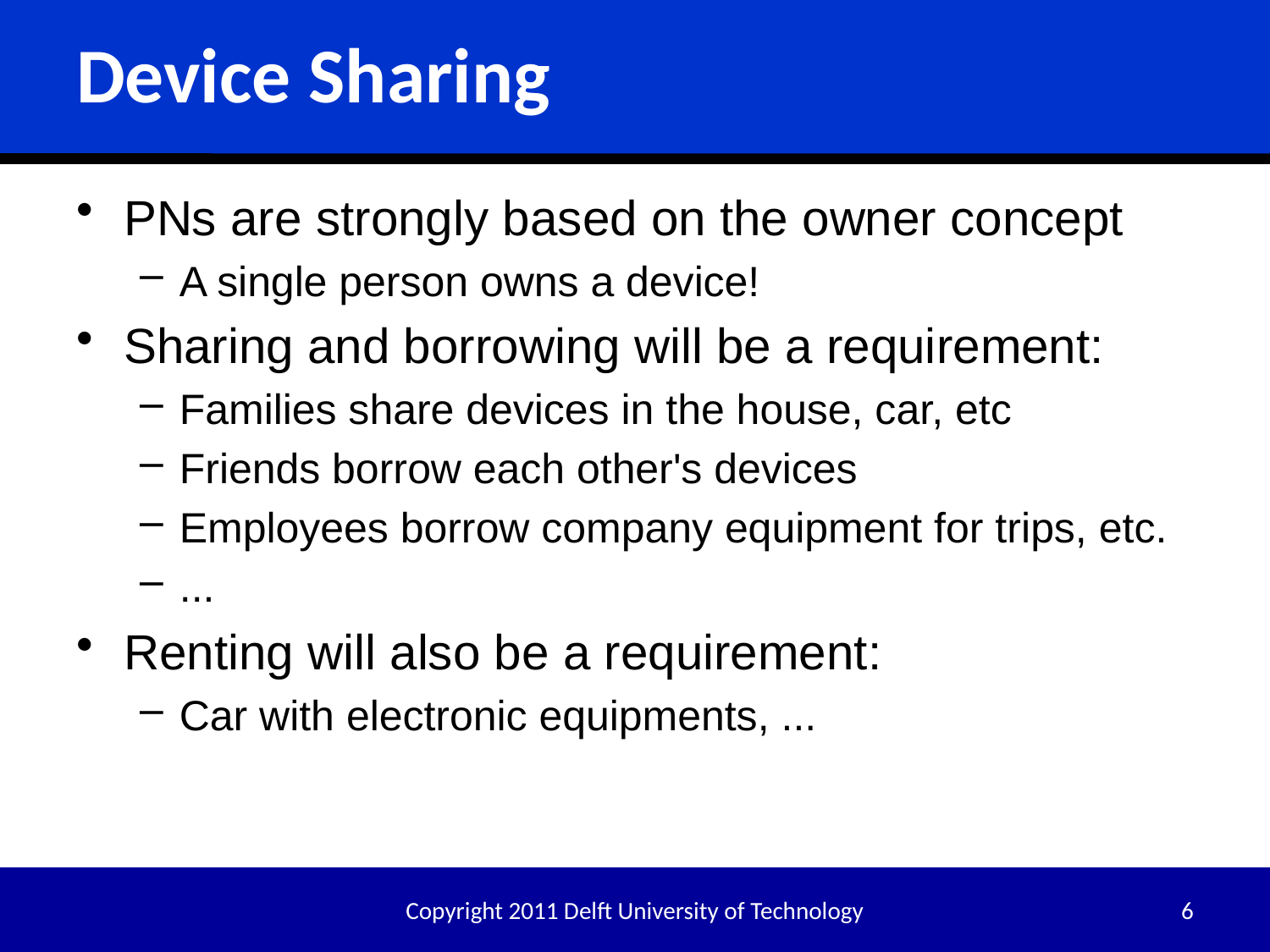

PNs are strongly based on the owner concept
A single person owns a device!
Sharing and borrowing will be a requirement:
Families share devices in the house, car, etc
Friends borrow each other's devices
Employees borrow company equipment for trips, etc.
...
Renting will also be a requirement:
Car with electronic equipments, ...
# Device Sharing
Copyright 2011 Delft University of Technology
6